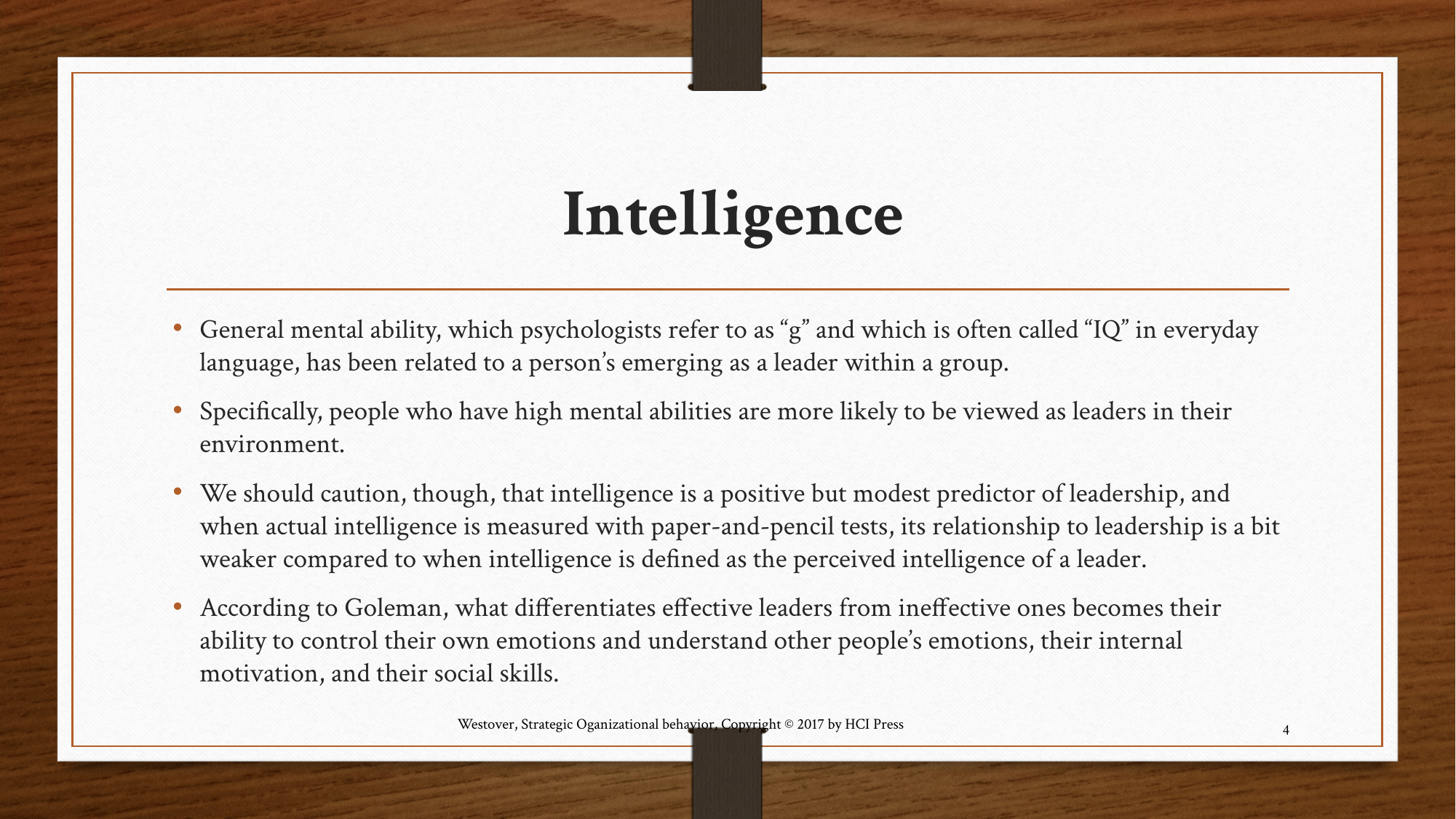

# Intelligence
General mental ability, which psychologists refer to as “g” and which is often called “IQ” in everyday language, has been related to a person’s emerging as a leader within a group.
Specifically, people who have high mental abilities are more likely to be viewed as leaders in their environment.
We should caution, though, that intelligence is a positive but modest predictor of leadership, and when actual intelligence is measured with paper-and-pencil tests, its relationship to leadership is a bit weaker compared to when intelligence is defined as the perceived intelligence of a leader.
According to Goleman, what differentiates effective leaders from ineffective ones becomes their ability to control their own emotions and understand other people’s emotions, their internal motivation, and their social skills.
4
Westover, Strategic Oganizational behavior, Copyright © 2017 by HCI Press